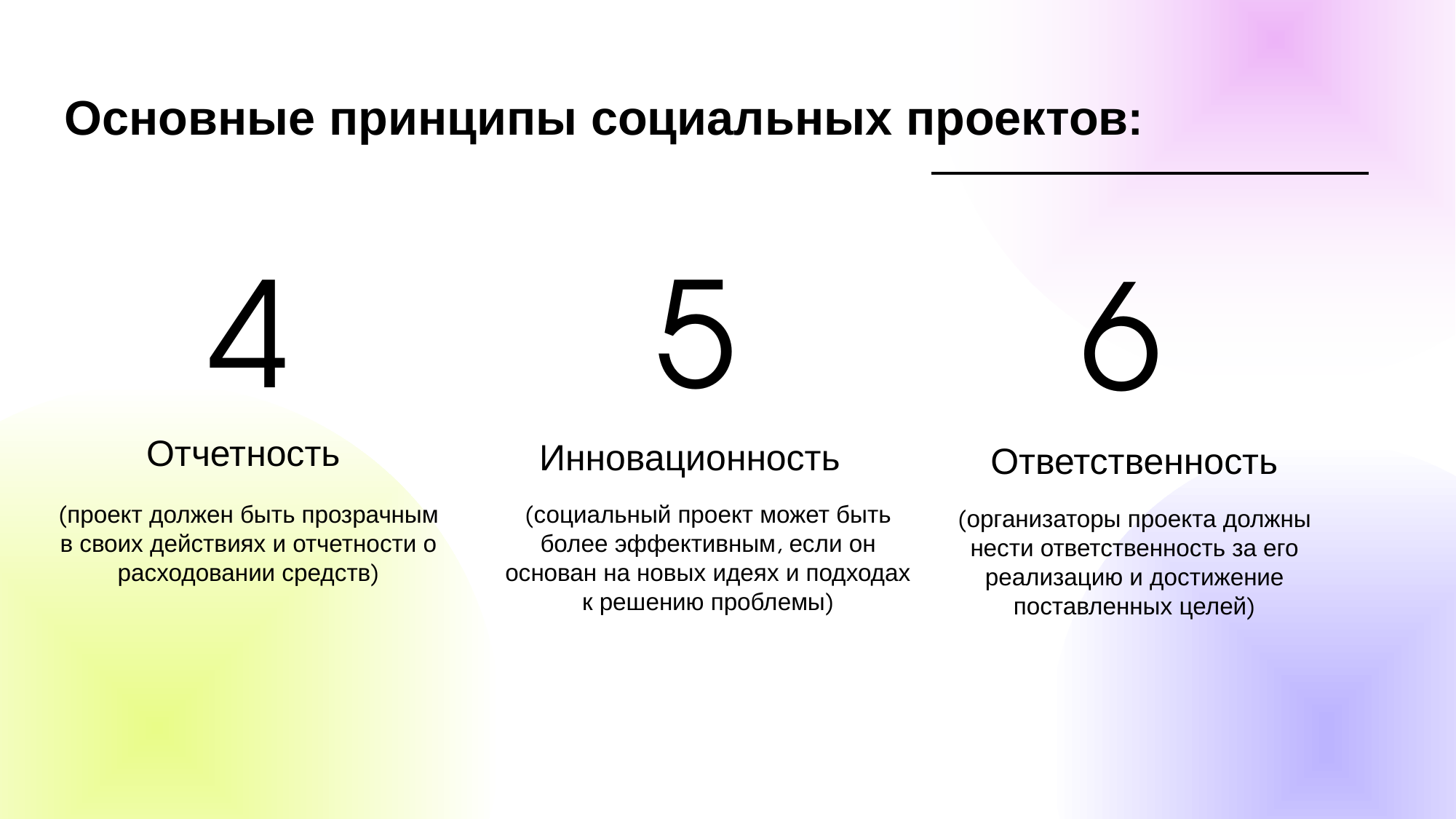

Основные принципы социальных проектов:
4
5
6

Отчетность
Инновационность
Ответственность

(проект должен быть прозрачным в своих действиях и отчетности о расходовании средств)
(социальный проект может быть более эффективным, если он основан на новых идеях и подходах к решению проблемы)
(организаторы проекта должны нести ответственность за его реализацию и достижение поставленных целей)